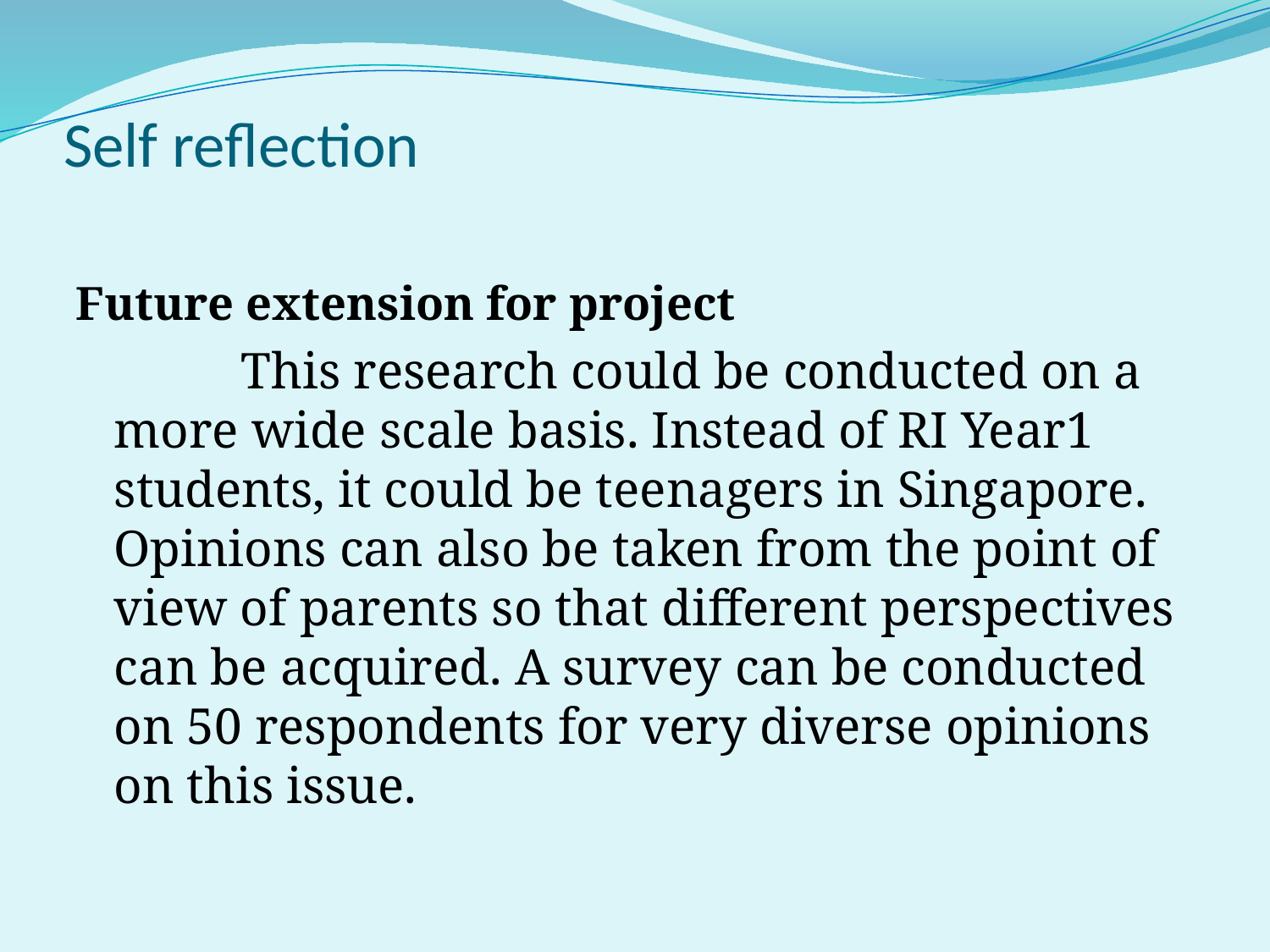

# Self reflection
Future extension for project
		This research could be conducted on a more wide scale basis. Instead of RI Year1 students, it could be teenagers in Singapore. Opinions can also be taken from the point of view of parents so that different perspectives can be acquired. A survey can be conducted on 50 respondents for very diverse opinions on this issue.